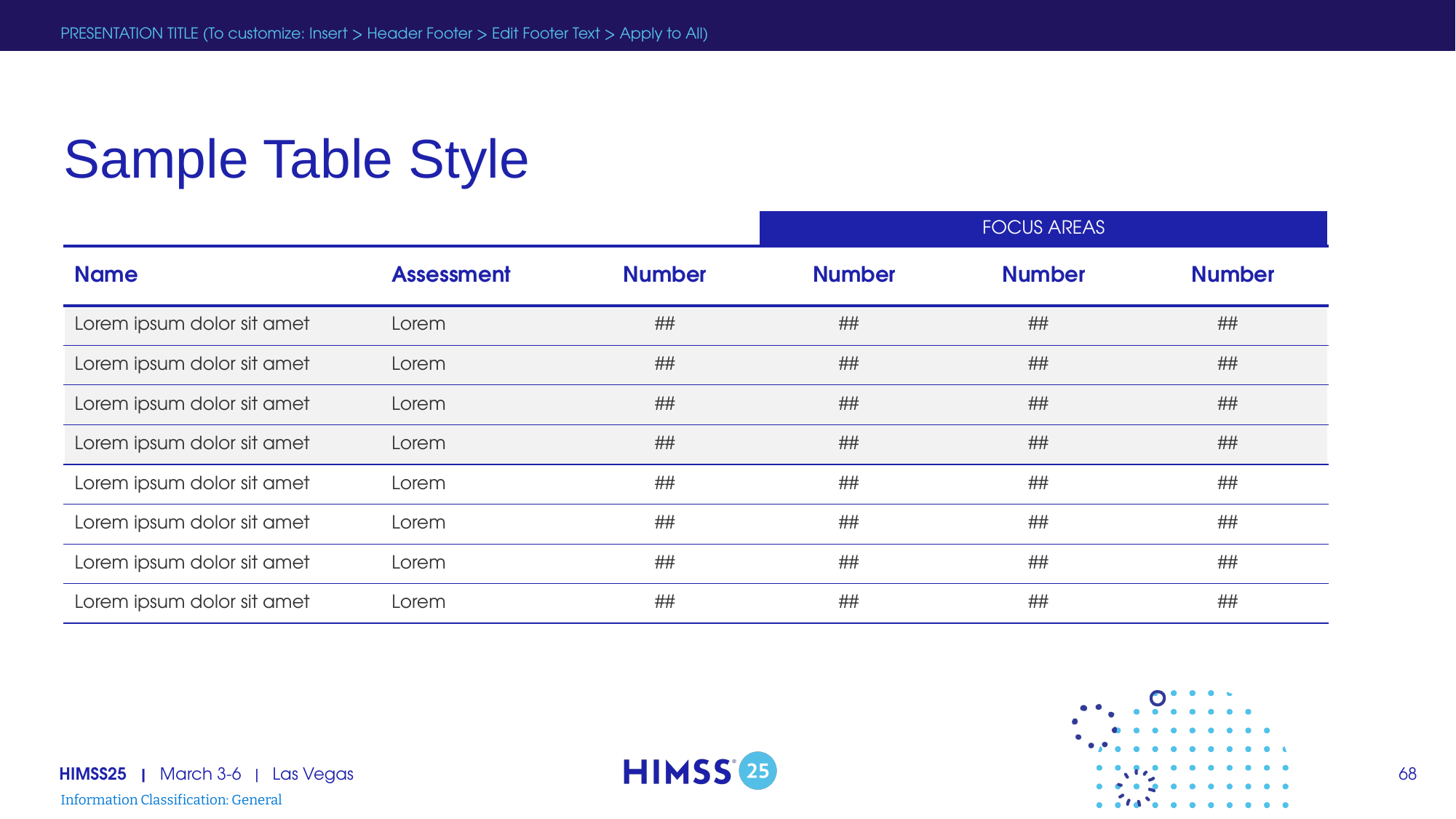

PRESENTATION TITLE (To customize: Insert > Header Footer > Edit Footer Text > Apply to All)
# Sample Table Style
|  |  |  | FOCUS AREAS |  |  |
| --- | --- | --- | --- | --- | --- |
| Name | Assessment | Number | Number | Number | Number |
| Lorem ipsum dolor sit amet | Lorem | ## | ## | ## | ## |
| Lorem ipsum dolor sit amet | Lorem | ## | ## | ## | ## |
| Lorem ipsum dolor sit amet | Lorem | ## | ## | ## | ## |
| Lorem ipsum dolor sit amet | Lorem | ## | ## | ## | ## |
| Lorem ipsum dolor sit amet | Lorem | ## | ## | ## | ## |
| Lorem ipsum dolor sit amet | Lorem | ## | ## | ## | ## |
| Lorem ipsum dolor sit amet | Lorem | ## | ## | ## | ## |
| Lorem ipsum dolor sit amet | Lorem | ## | ## | ## | ## |
68